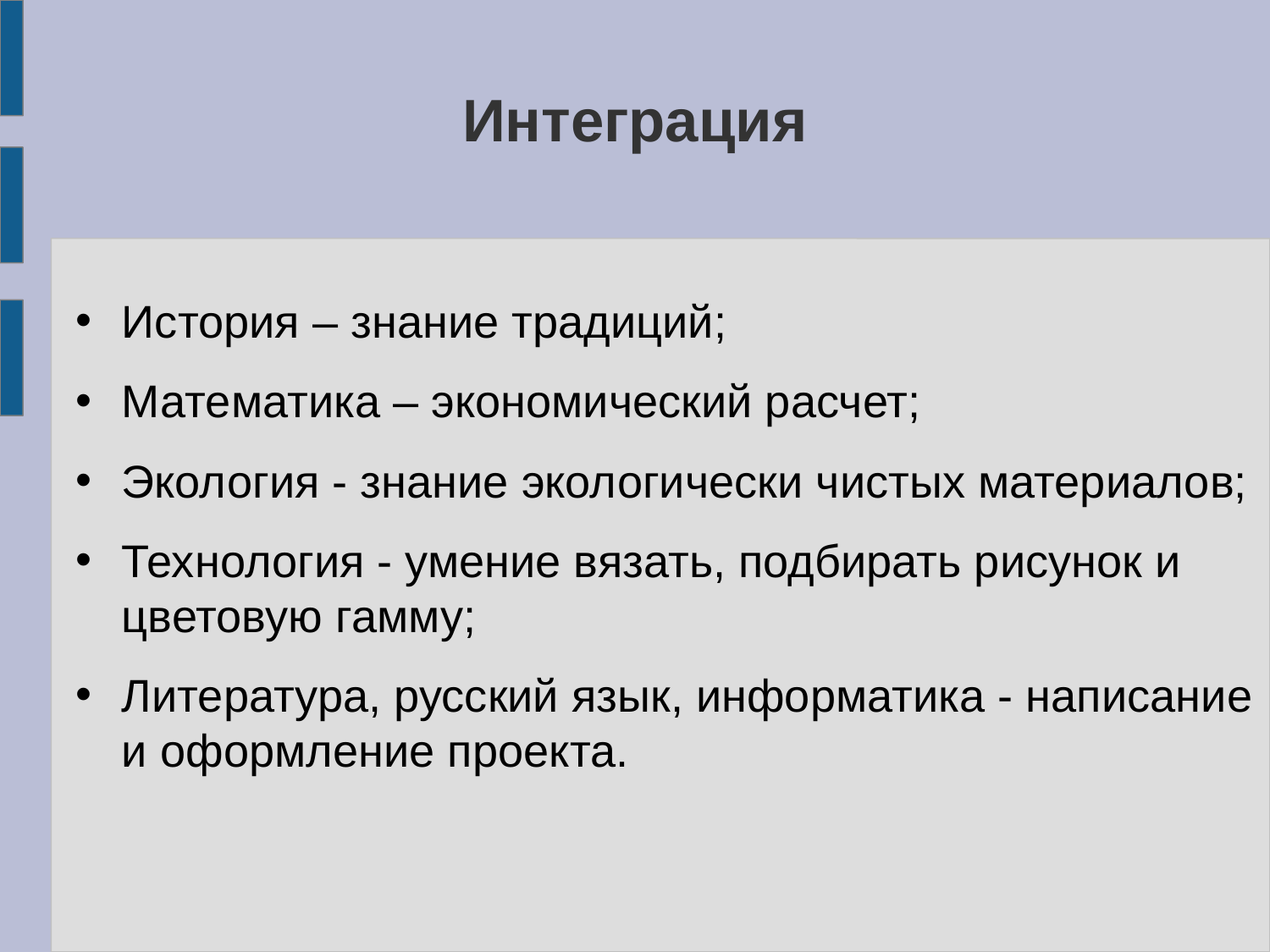

# Интеграция
История – знание традиций;
Математика – экономический расчет;
Экология - знание экологически чистых материалов;
Технология - умение вязать, подбирать рисунок и цветовую гамму;
Литература, русский язык, информатика - написание и оформление проекта.